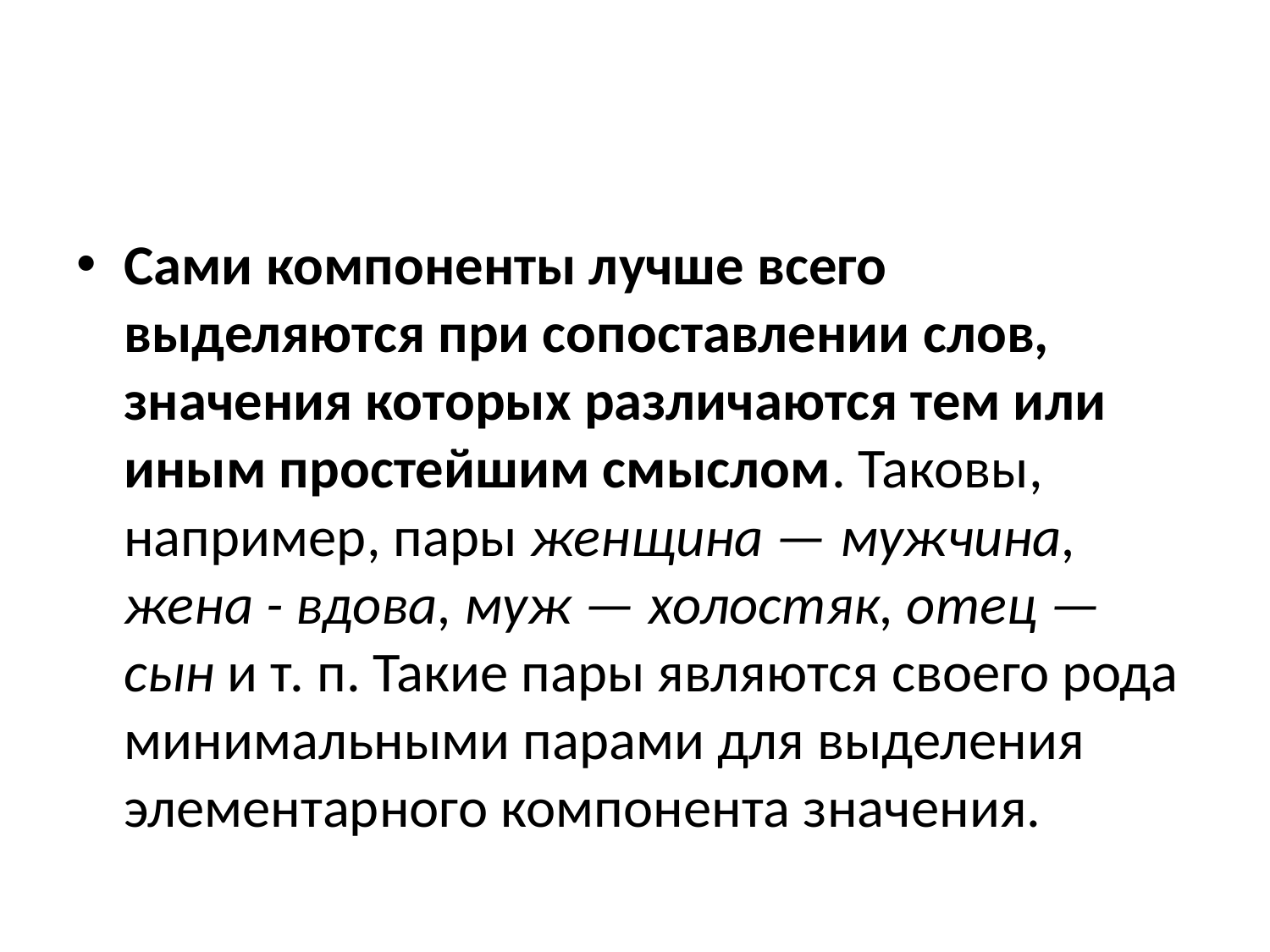

#
Сами компоненты лучше всего выделяются при сопоставлении слов, значения которых различаются тем или иным простейшим смыслом. Таковы, например, пары женщина — мужчина, жена - вдова, муж — холостяк, отец — сын и т. п. Такие пары являются своего рода минимальными парами для выделения элементарного компонента значения.